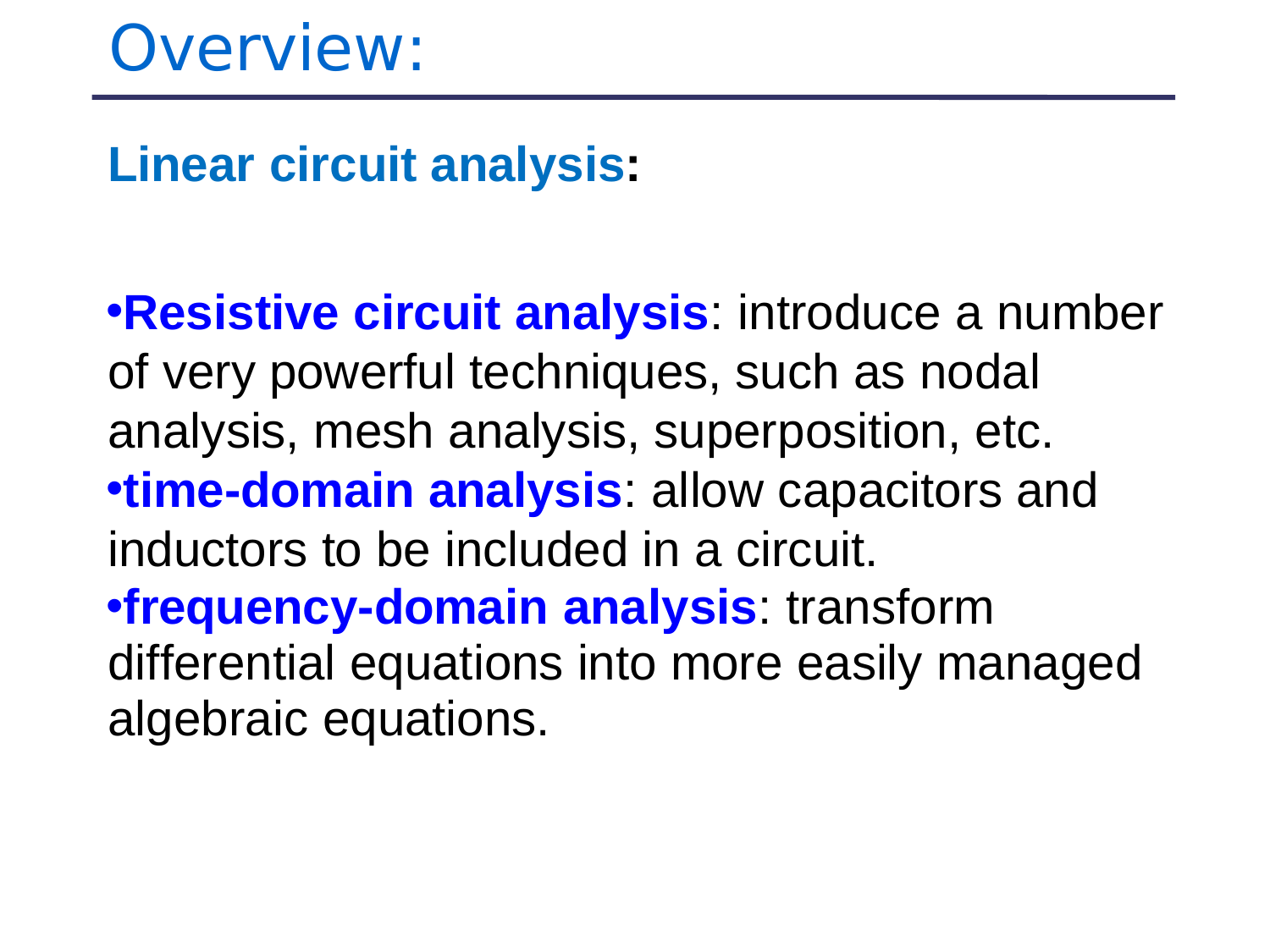

# Overview:

Linear circuit analysis:

Resistive circuit analysis: introduce a number of very powerful techniques, such as nodal analysis, mesh analysis, superposition, etc.
time-domain analysis: allow capacitors and inductors to be included in a circuit.
frequency-domain analysis: transform differential equations into more easily managed algebraic equations.
5